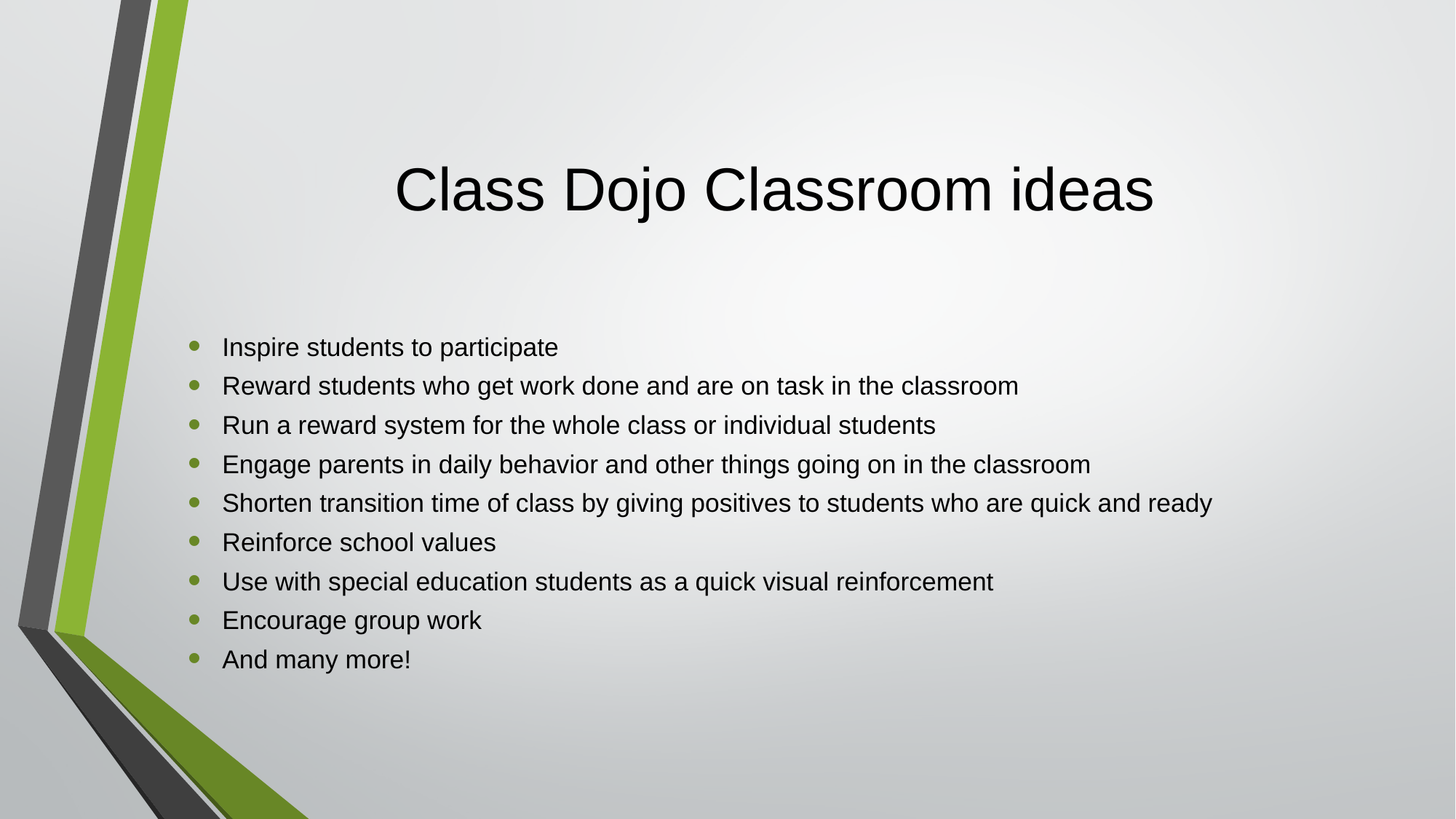

# Class Dojo Classroom ideas
Inspire students to participate
Reward students who get work done and are on task in the classroom
Run a reward system for the whole class or individual students
Engage parents in daily behavior and other things going on in the classroom
Shorten transition time of class by giving positives to students who are quick and ready
Reinforce school values
Use with special education students as a quick visual reinforcement
Encourage group work
And many more!